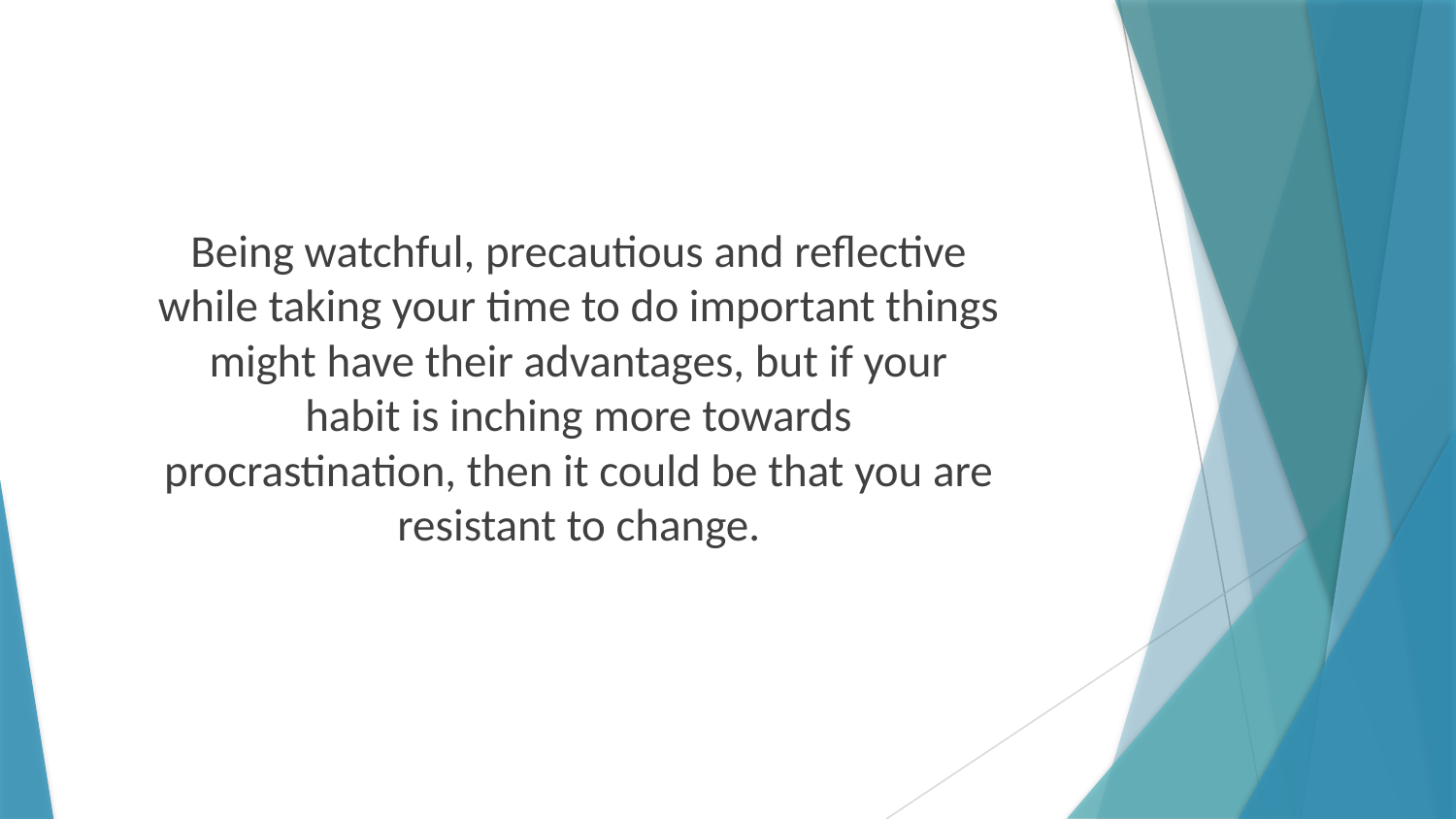

Being watchful, precautious and reflective while taking your time to do important things might have their advantages, but if your habit is inching more towards procrastination, then it could be that you are resistant to change.